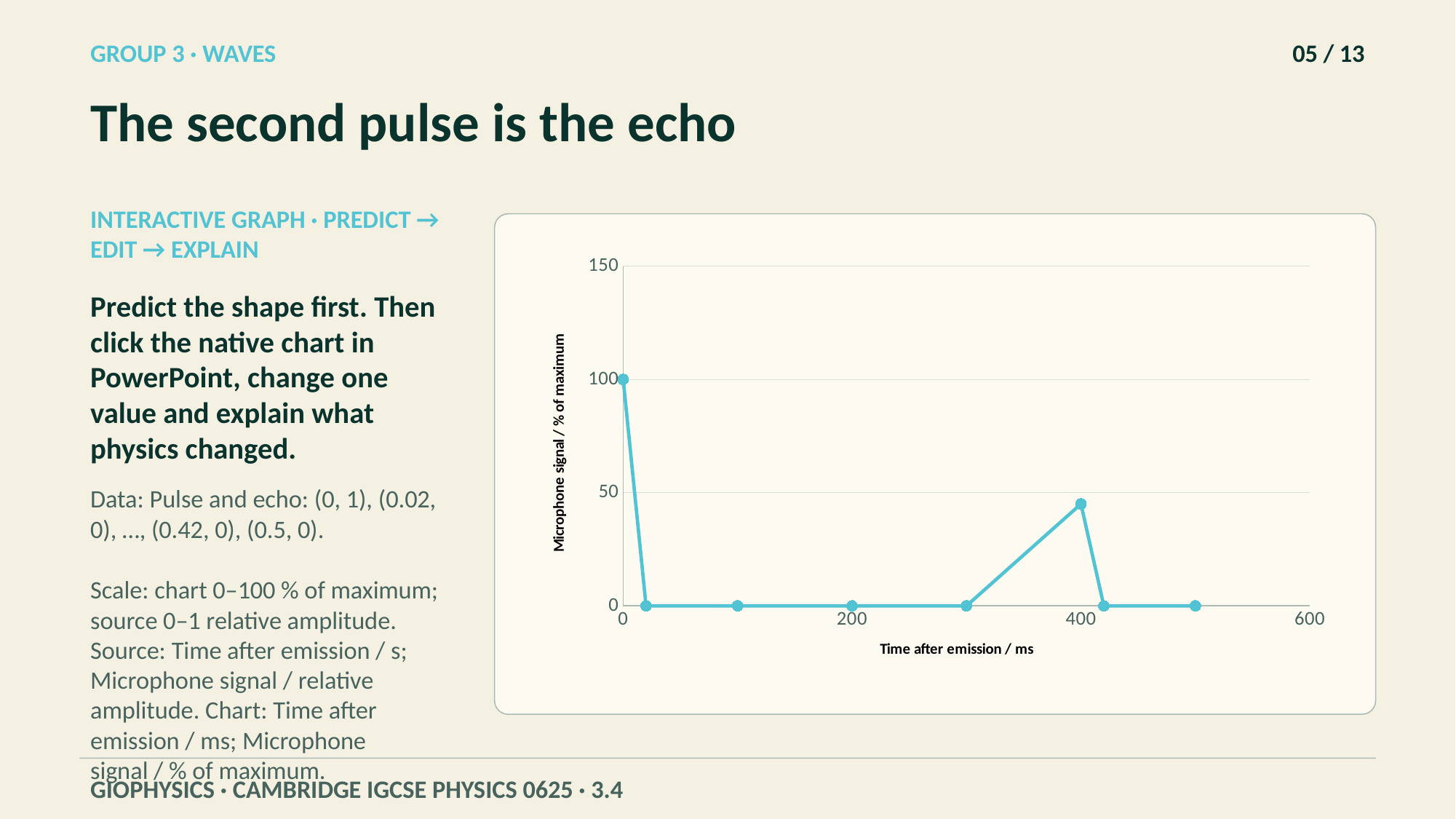

GROUP 3 · WAVES
05 / 13
The second pulse is the echo
INTERACTIVE GRAPH · PREDICT → EDIT → EXPLAIN

### Chart

| Category |  |
|---|---|
Predict the shape first. Then click the native chart in PowerPoint, change one value and explain what physics changed.
Data: Pulse and echo: (0, 1), (0.02, 0), …, (0.42, 0), (0.5, 0).
Scale: chart 0–100 % of maximum; source 0–1 relative amplitude. Source: Time after emission / s; Microphone signal / relative amplitude. Chart: Time after emission / ms; Microphone signal / % of maximum.

GIOPHYSICS · CAMBRIDGE IGCSE PHYSICS 0625 · 3.4